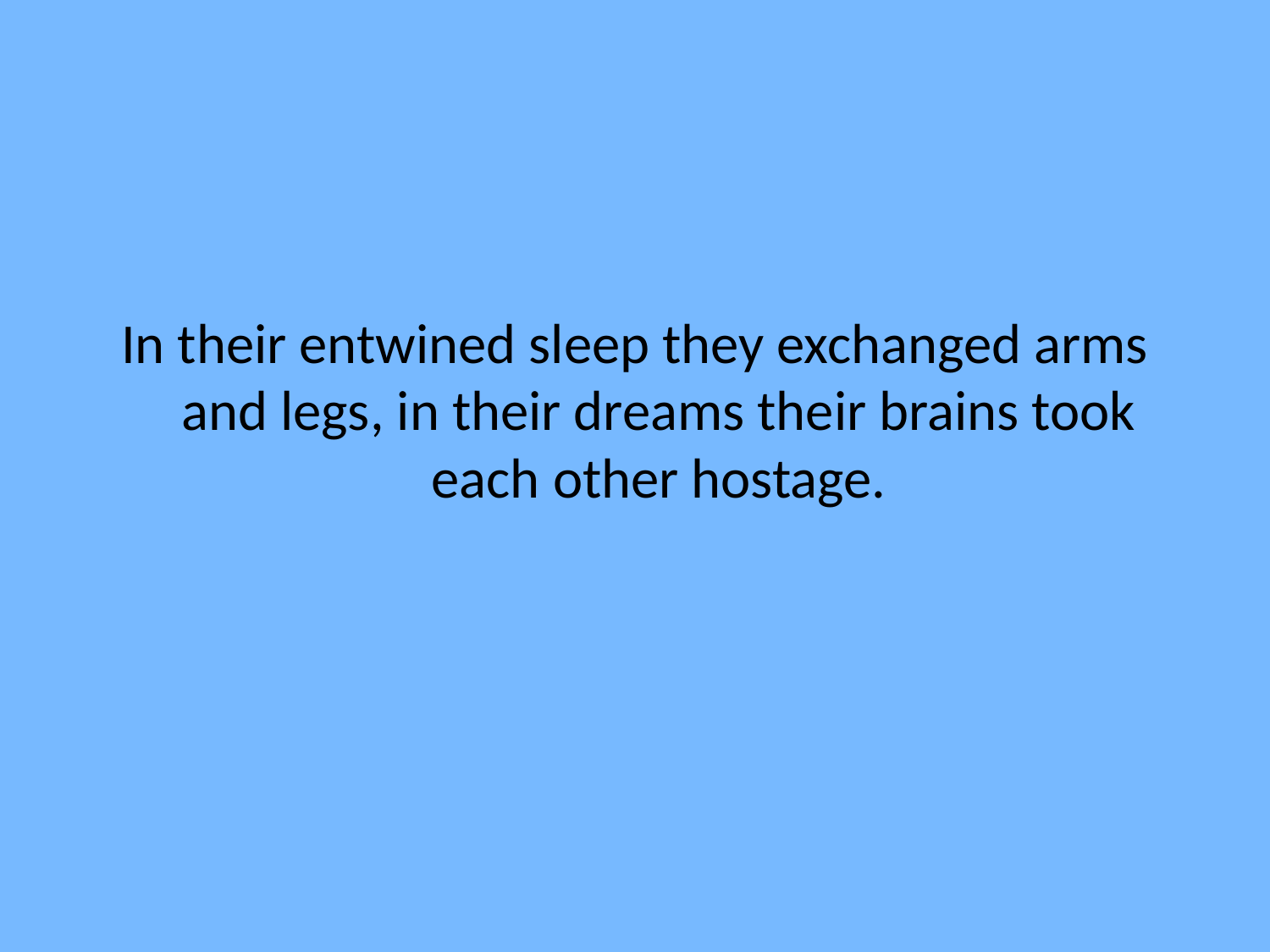

In their entwined sleep they exchanged arms and legs, in their dreams their brains took each other hostage.